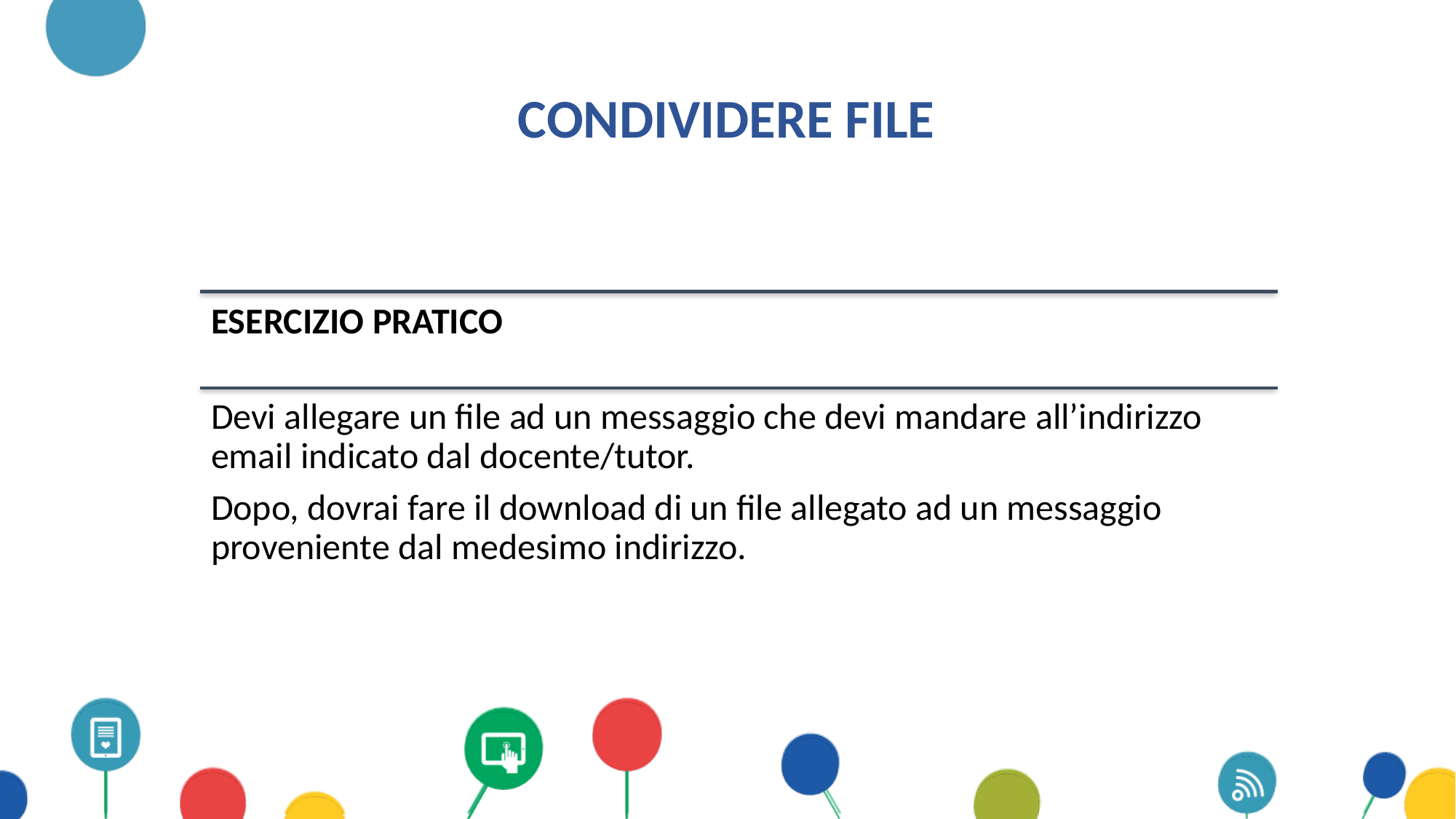

# Condividere file

ESERCIZIO PRATICO

Devi allegare un file ad un messaggio che devi mandare all’indirizzo email indicato dal docente/tutor.
Dopo, dovrai fare il download di un file allegato ad un messaggio proveniente dal medesimo indirizzo.